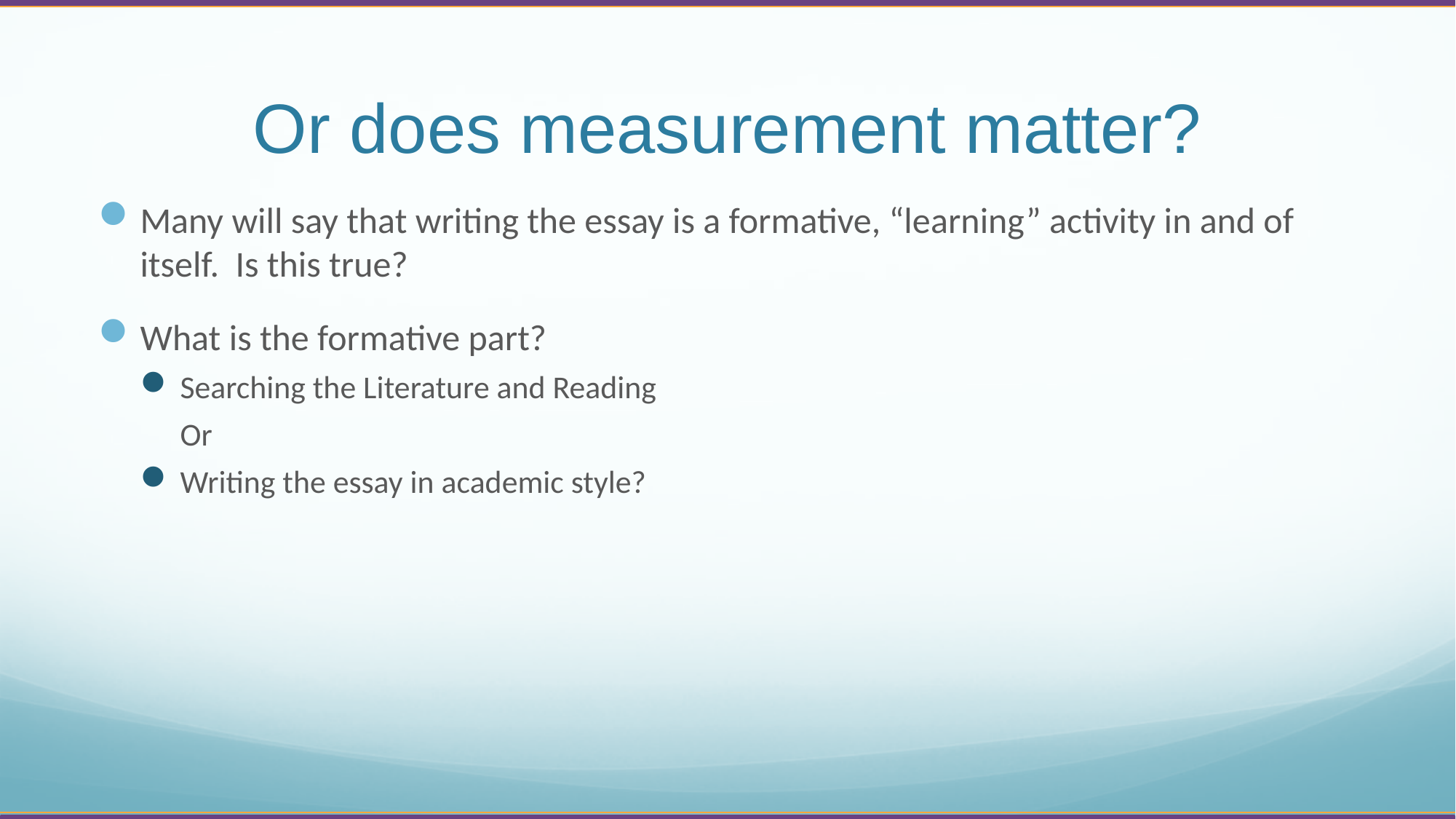

# Or does measurement matter?
Many will say that writing the essay is a formative, “learning” activity in and of itself.  Is this true?
What is the formative part?
Searching the Literature and Reading
Or
Writing the essay in academic style?